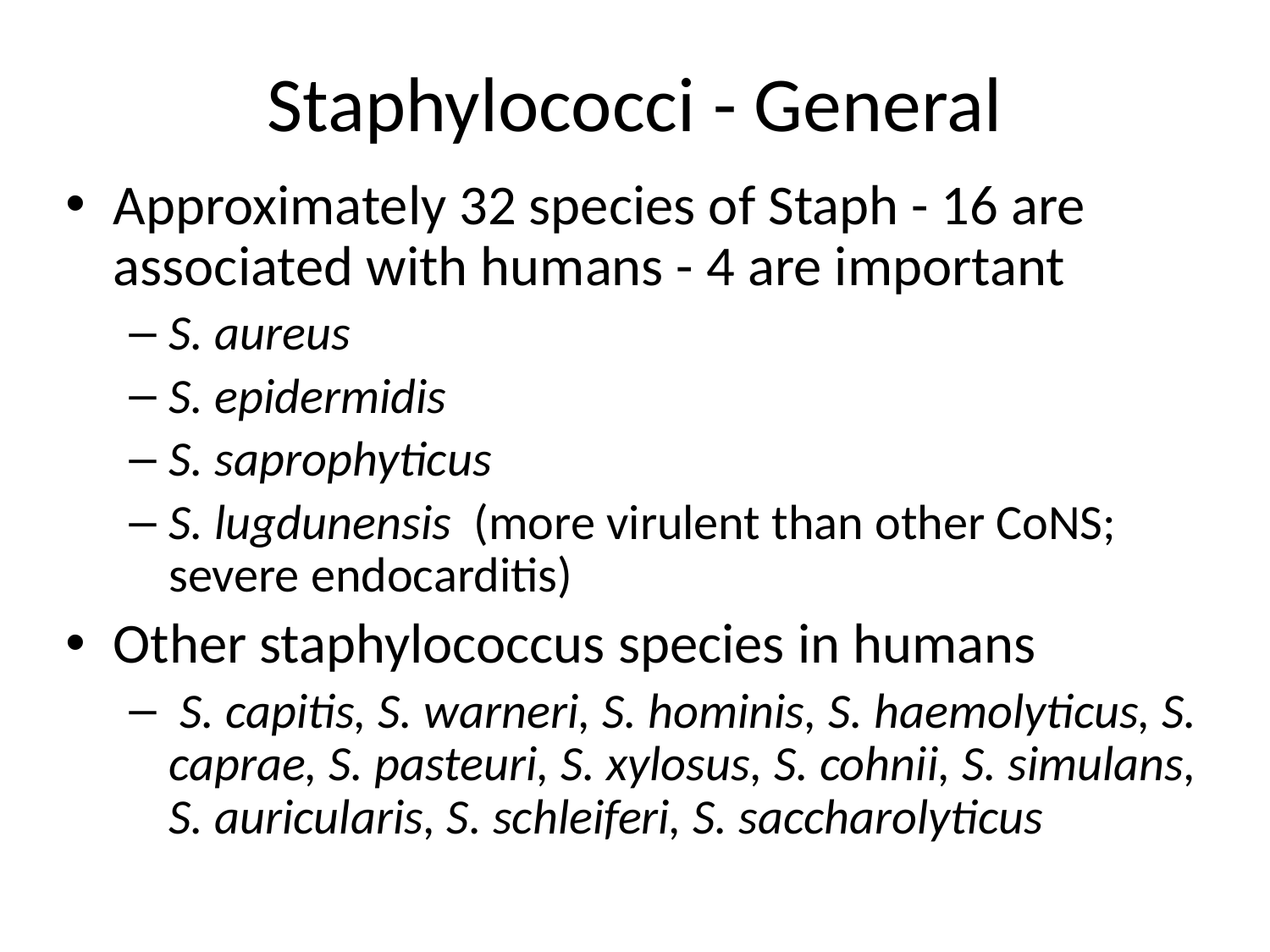

# Staphylococci - General
Approximately 32 species of Staph - 16 are  associated with humans - 4 are important
S. aureus
S. epidermidis
S. saprophyticus
S. lugdunensis  (more virulent than other CoNS; severe endocarditis)
Other staphylococcus species in humans
 S. capitis, S. warneri, S. hominis, S. haemolyticus, S. caprae, S. pasteuri, S. xylosus, S. cohnii, S. simulans, S. auricularis, S. schleiferi, S. saccharolyticus